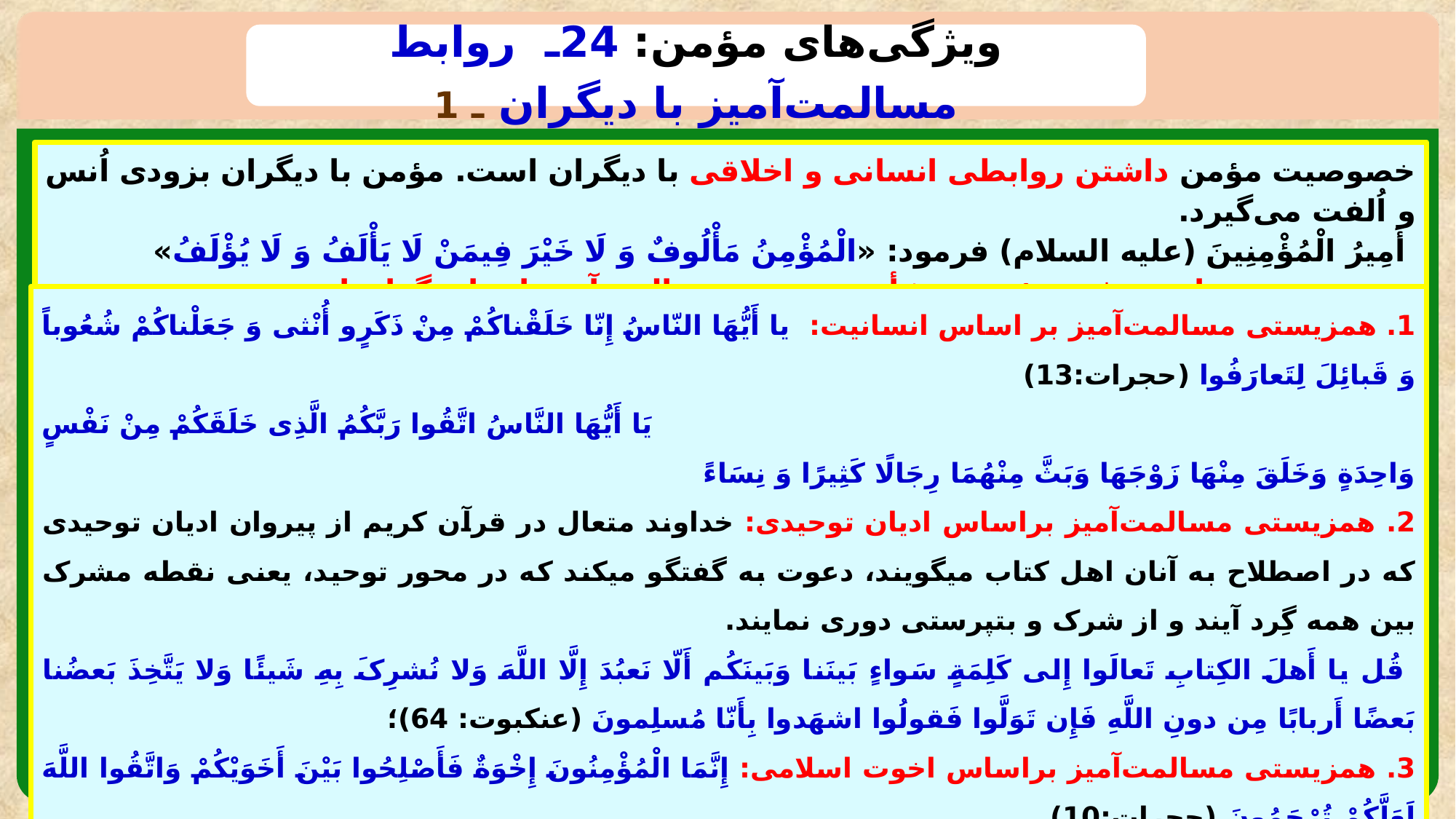

ویژگی‌های مؤمن: 24ـ  روابط مسالمت‌آمیز با دیگران ـ 1

خصوصیت مؤمن داشتن روابطی انسانی و اخلاقی با دیگران است. مؤمن با دیگران بزودی اُنس و اُلفت می‌گیرد.
 أَمِيرُ الْمُؤْمِنِينَ (علیه السلام) فرمود:‏ «الْمُؤْمِنُ مَأْلُوفٌ‏ وَ لَا خَيْرَ فِيمَنْ لَا يَأْلَفُ وَ لَا يُؤْلَفُ»
این صفت مؤمن منشأ هم‌زیستی مسالمت‌آمیز او با دیگران است.
1. همزیستی مسالمت‌آمیز بر اساس انسانیت:  یا أَیُّهَا النّاسُ إِنّا خَلَقْناکُمْ مِنْ ذَکَرٍو أُنْثی وَ جَعَلْناکُمْ شُعُوباً وَ قَبائِلَ لِتَعارَفُوا (حجرات:13)
                                                                               یَا أَیُّهَا النَّاسُ اتَّقُوا رَبَّکُمُ الَّذِی خَلَقَکُمْ مِنْ نَفْسٍ وَاحِدَةٍ وَخَلَقَ مِنْهَا زَوْجَهَا وَبَثَّ مِنْهُمَا رِجَالًا کَثِیرًا وَ نِسَاءً
2. همزیستی مسالمت‌آمیز براساس ادیان توحیدی: خداوند متعال در قرآن کریم از پیروان ادیان توحیدی که در اصطلاح به آنان اهل کتاب می‎گویند، دعوت به گفتگو می‎کند که در محور توحید، یعنی نقطه مشرک بین همه گِرد آیند و از شرک و بت‎پرستی دوری نمایند.
 قُل یا أَهلَ الکِتابِ تَعالَوا إِلى کَلِمَةٍ سَواءٍ بَینَنا وَبَینَکُم أَلّا نَعبُدَ إِلَّا اللَّهَ وَلا نُشرِکَ بِهِ شَیئًا وَلا یَتَّخِذَ بَعضُنا بَعضًا أَربابًا مِن دونِ اللَّهِ فَإِن تَوَلَّوا فَقولُوا اشهَدوا بِأَنّا مُسلِمونَ (عنکبوت: 64)؛
3. همزیستی مسالمت‌آمیز براساس اخوت اسلامی: إِنَّمَا الْمُؤْمِنُونَ إِخْوَةٌ فَأَصْلِحُوا بَیْنَ أَخَوَیْکُمْ وَاتَّقُوا اللَّهَ لَعَلَّکُمْ تُرْحَمُونَ (حجرات:10)
                                                                                          یَا أَیُّهَا الَّذِینَ آمَنُوا ادْخُلُوا فِی السِّلْمِ کَافَّةً (قره/208)
4. همزیستی مسالمت‎آمیز بر اساس امت واحده: إِنَّ هذِهِ أُمَّتُکُمْ أُمَّةً واحِدَةً (انبیا: 92)
5- وحدت و همدلی:«وَاعْتَصِمُوا بِحَبْلِ اللَّهِ جَمِیعًا وَلَا تَفَرَّقُوا  وَاذْکُرُوا نِعْمَتَ اللَّهِ عَلَیْکُمْ إِذْ کُنتُمْ أَعْدَاءً فَأَلَّفَ بَیْنَ قُلُوبِکُمْ فَأَصْبَحْتُم بِنِعْمَتِهِ إِخْوَانًا؛» (آل عمران 103)